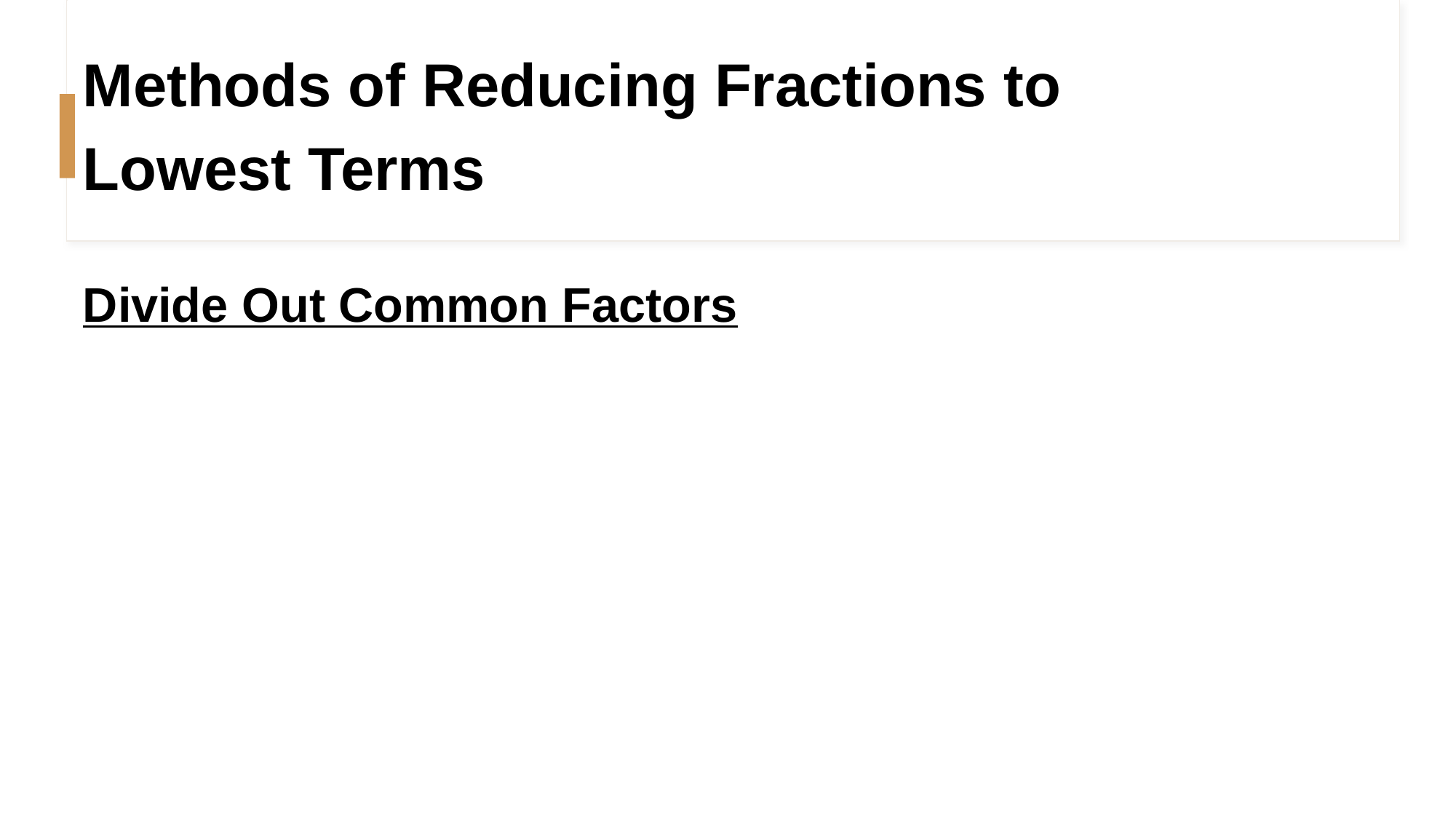

# Methods of Reducing Fractions to Lowest Terms
Divide Out Common Factors